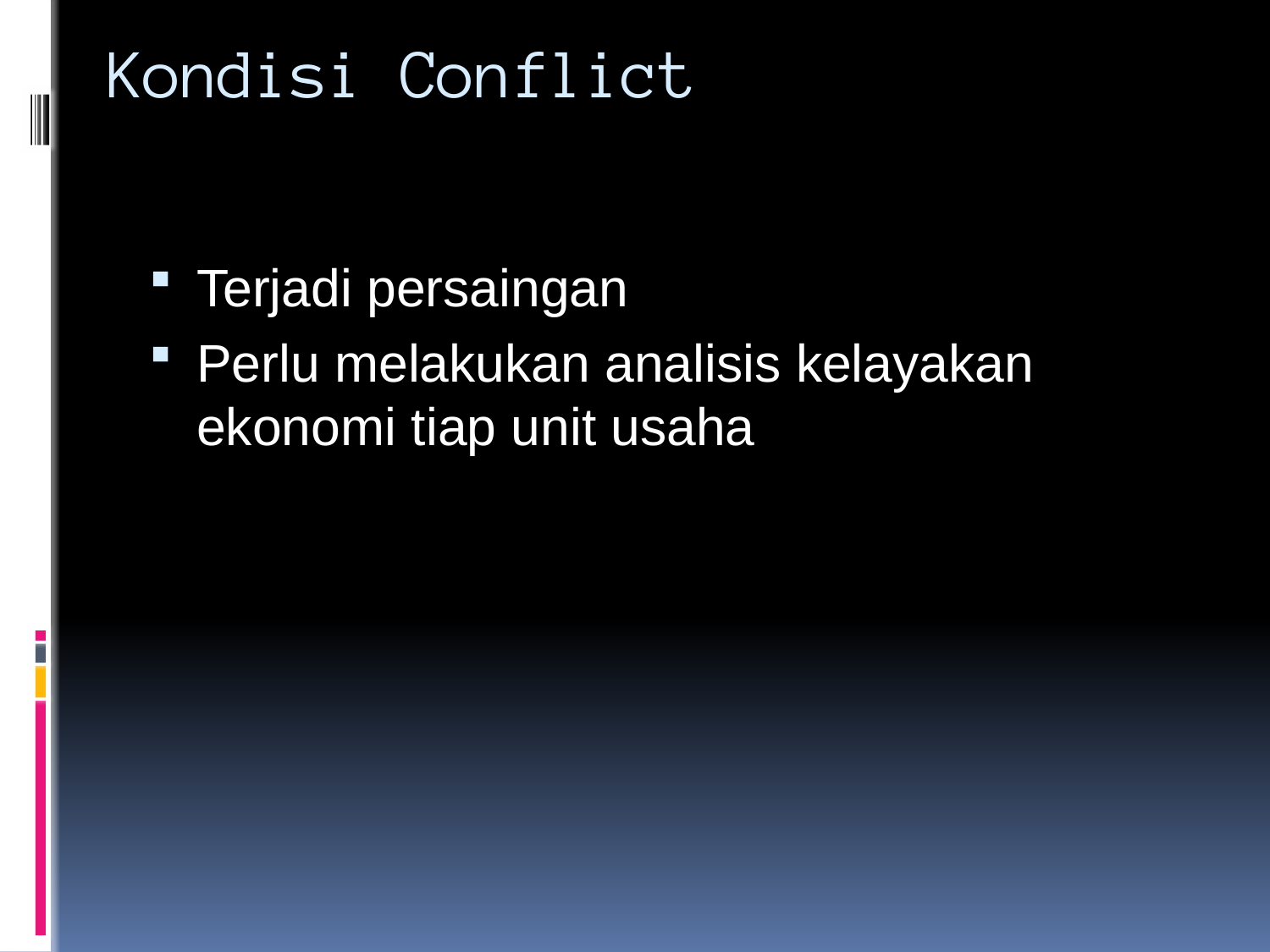

# Kondisi Conflict
Terjadi persaingan
Perlu melakukan analisis kelayakan ekonomi tiap unit usaha